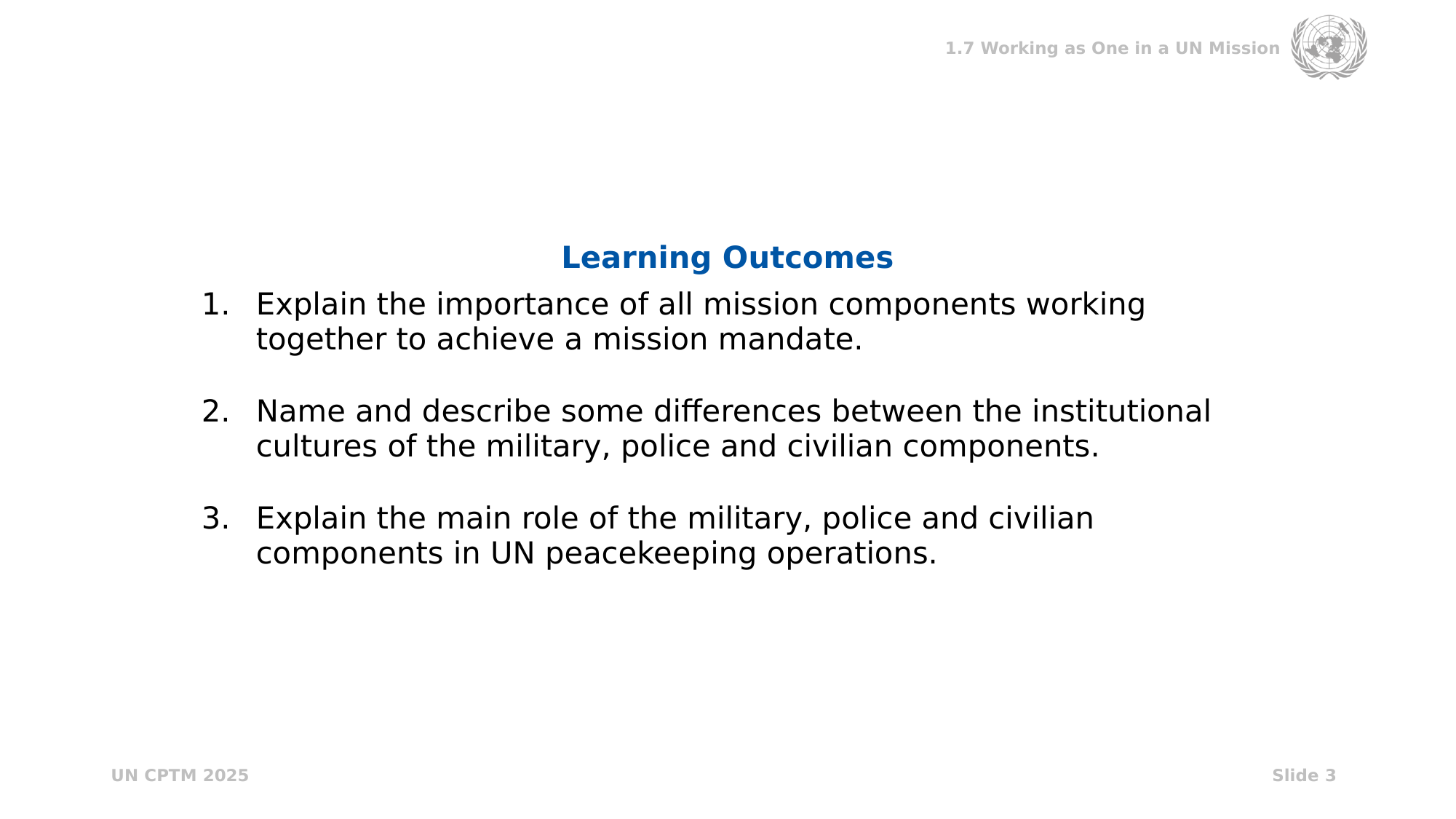

| Learning Outcomes |
| --- |
| Explain the importance of all mission components working together to achieve a mission mandate. Name and describe some differences between the institutional cultures of the military, police and civilian components. Explain the main role of the military, police and civilian components in UN peacekeeping operations. |